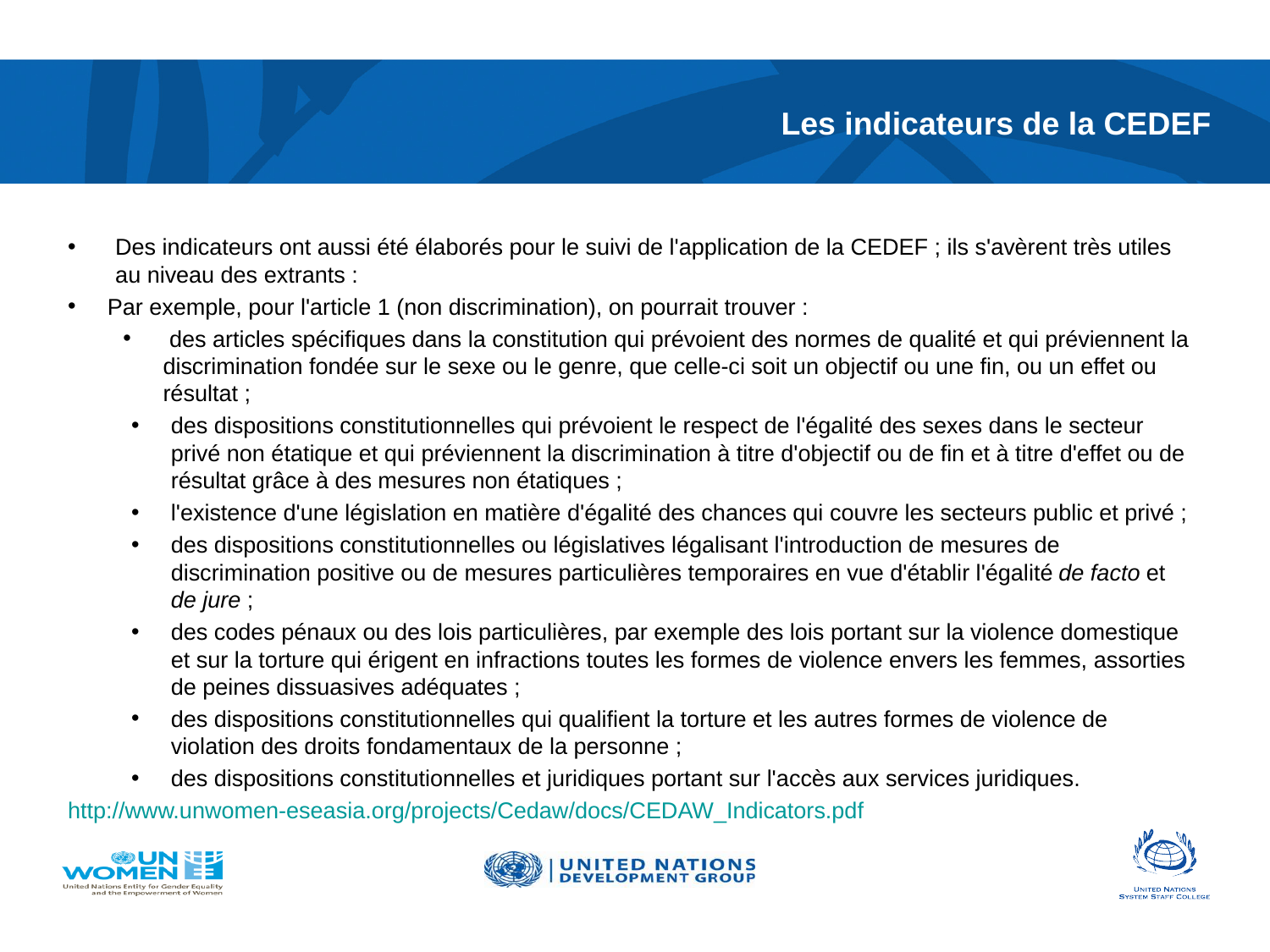

# Les indicateurs de la CEDEF
Des indicateurs ont aussi été élaborés pour le suivi de l'application de la CEDEF ; ils s'avèrent très utiles au niveau des extrants :
Par exemple, pour l'article 1 (non discrimination), on pourrait trouver :
 des articles spécifiques dans la constitution qui prévoient des normes de qualité et qui préviennent la discrimination fondée sur le sexe ou le genre, que celle-ci soit un objectif ou une fin, ou un effet ou résultat ;
des dispositions constitutionnelles qui prévoient le respect de l'égalité des sexes dans le secteur privé non étatique et qui préviennent la discrimination à titre d'objectif ou de fin et à titre d'effet ou de résultat grâce à des mesures non étatiques ;
l'existence d'une législation en matière d'égalité des chances qui couvre les secteurs public et privé ;
des dispositions constitutionnelles ou législatives légalisant l'introduction de mesures de discrimination positive ou de mesures particulières temporaires en vue d'établir l'égalité de facto et de jure ;
des codes pénaux ou des lois particulières, par exemple des lois portant sur la violence domestique et sur la torture qui érigent en infractions toutes les formes de violence envers les femmes, assorties de peines dissuasives adéquates ;
des dispositions constitutionnelles qui qualifient la torture et les autres formes de violence de violation des droits fondamentaux de la personne ;
des dispositions constitutionnelles et juridiques portant sur l'accès aux services juridiques.
http://www.unwomen-eseasia.org/projects/Cedaw/docs/CEDAW_Indicators.pdf